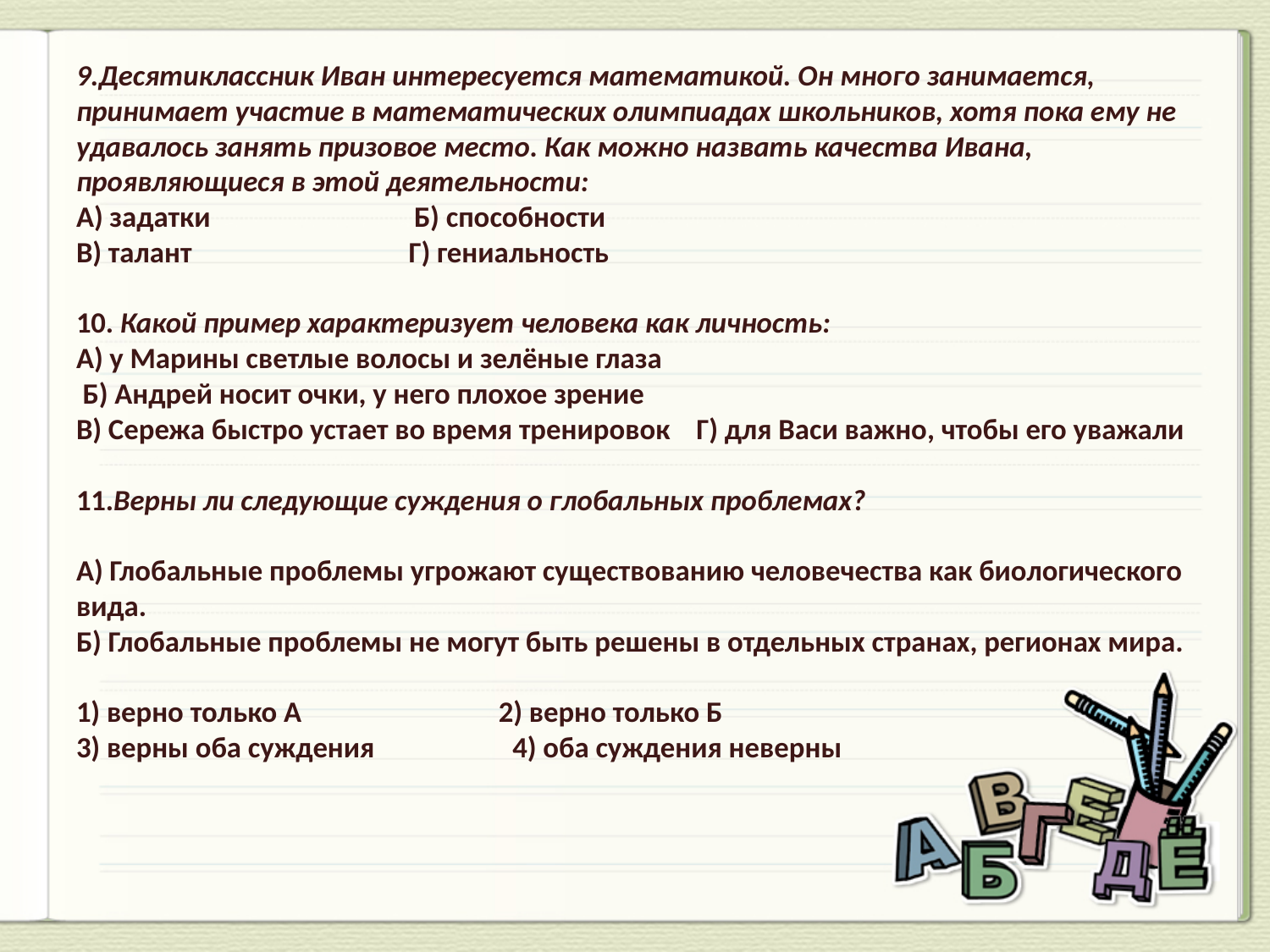

# 9.Десятиклассник Иван интересуется математикой. Он много занимается, принимает участие в математических олимпиадах школьников, хотя пока ему не удавалось занять призовое место. Как можно назвать качества Ивана, проявляющиеся в этой деятельности: А) задатки                               Б) способности В) талант                                 Г) гениальность   10. Какой пример характеризует человека как личность: А) у Марины светлые волосы и зелёные глаза Б) Андрей носит очки, у него плохое зрение В) Сережа быстро устает во время тренировок    Г) для Васи важно, чтобы его уважали   11.Верны ли следующие суждения о глобальных проблемах?   А) Глобальные проблемы угрожают существованию человечества как биологического вида. Б) Глобальные проблемы не могут быть решены в отдельных странах, регионах мира.   1) верно только А                              2) верно только Б 3) верны оба суждения                     4) оба суждения неверны